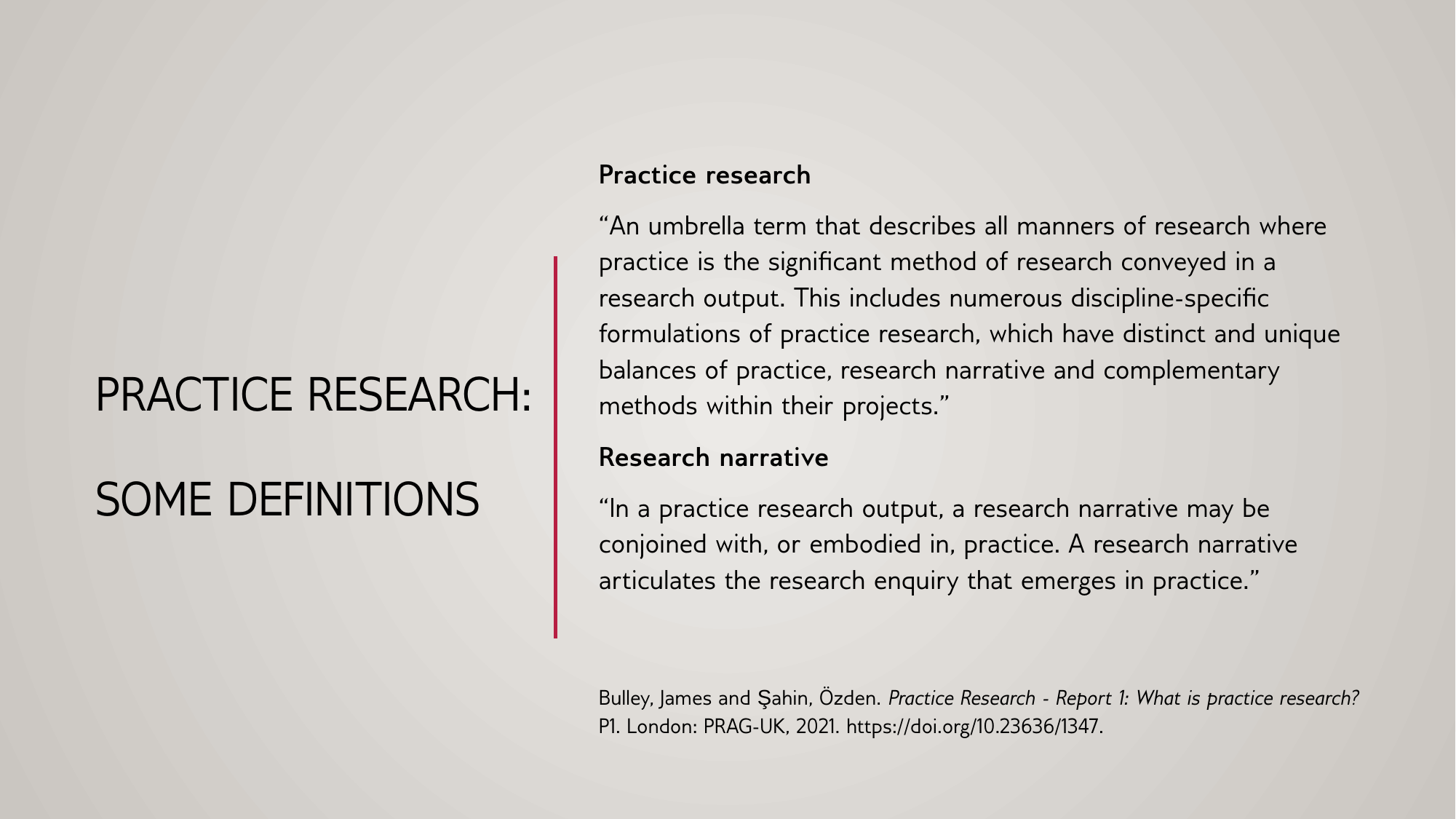

Practice research
“An umbrella term that describes all manners of research where practice is the significant method of research conveyed in a research output. This includes numerous discipline-specific formulations of practice research, which have distinct and unique balances of practice, research narrative and complementary methods within their projects.”
Research narrative
“In a practice research output, a research narrative may be conjoined with, or embodied in, practice. A research narrative articulates the research enquiry that emerges in practice.”

Bulley, James and Şahin, Özden. Practice Research - Report 1: What is practice research? P1. London: PRAG-UK, 2021. https://doi.org/10.23636/1347.
# Practice research: some definitions